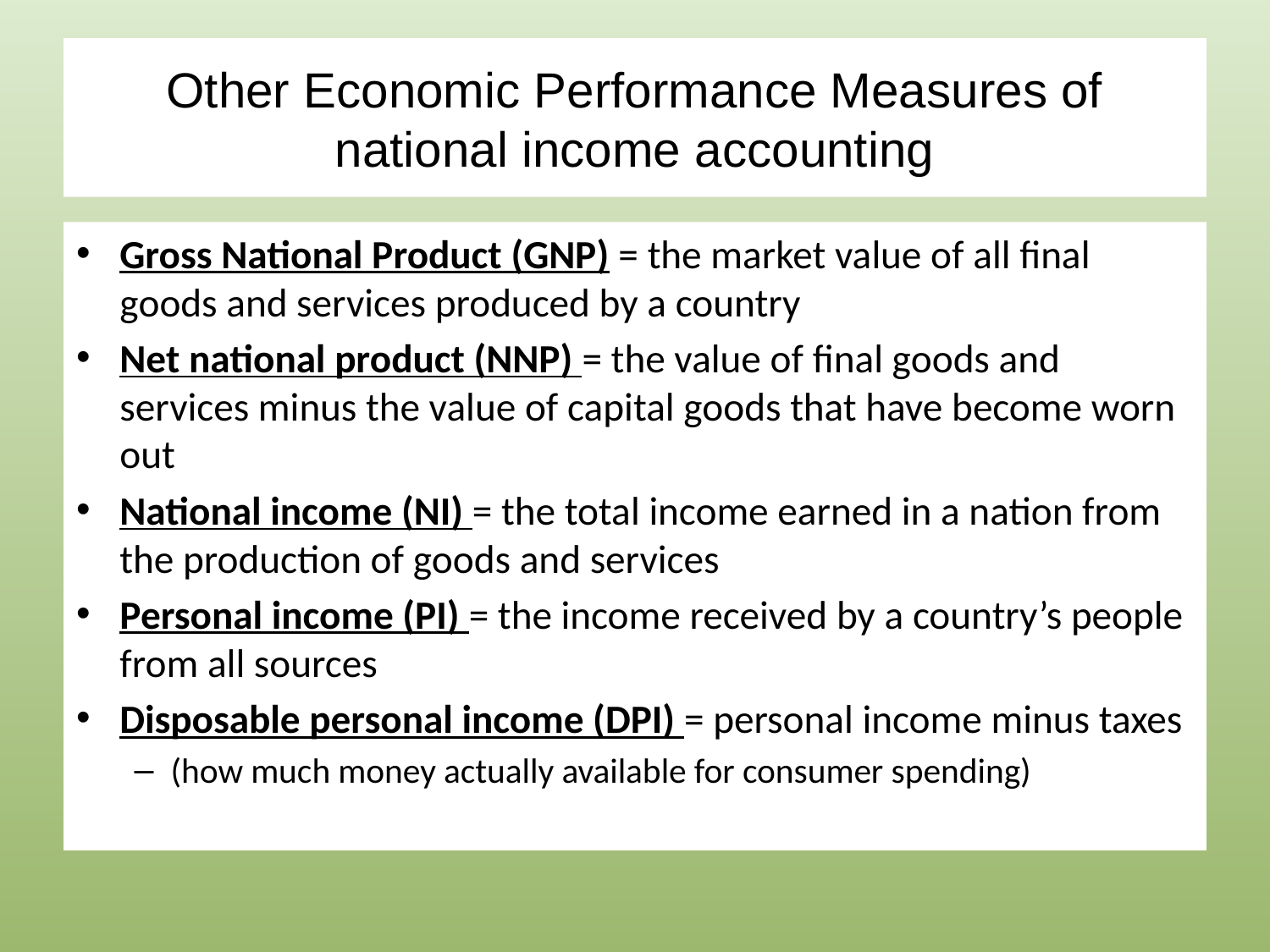

# Other Economic Performance Measures of national income accounting
Gross National Product (GNP) = the market value of all final goods and services produced by a country
Net national product (NNP) = the value of final goods and services minus the value of capital goods that have become worn out
National income (NI) = the total income earned in a nation from the production of goods and services
Personal income (PI) = the income received by a country’s people from all sources
Disposable personal income (DPI) = personal income minus taxes
(how much money actually available for consumer spending)